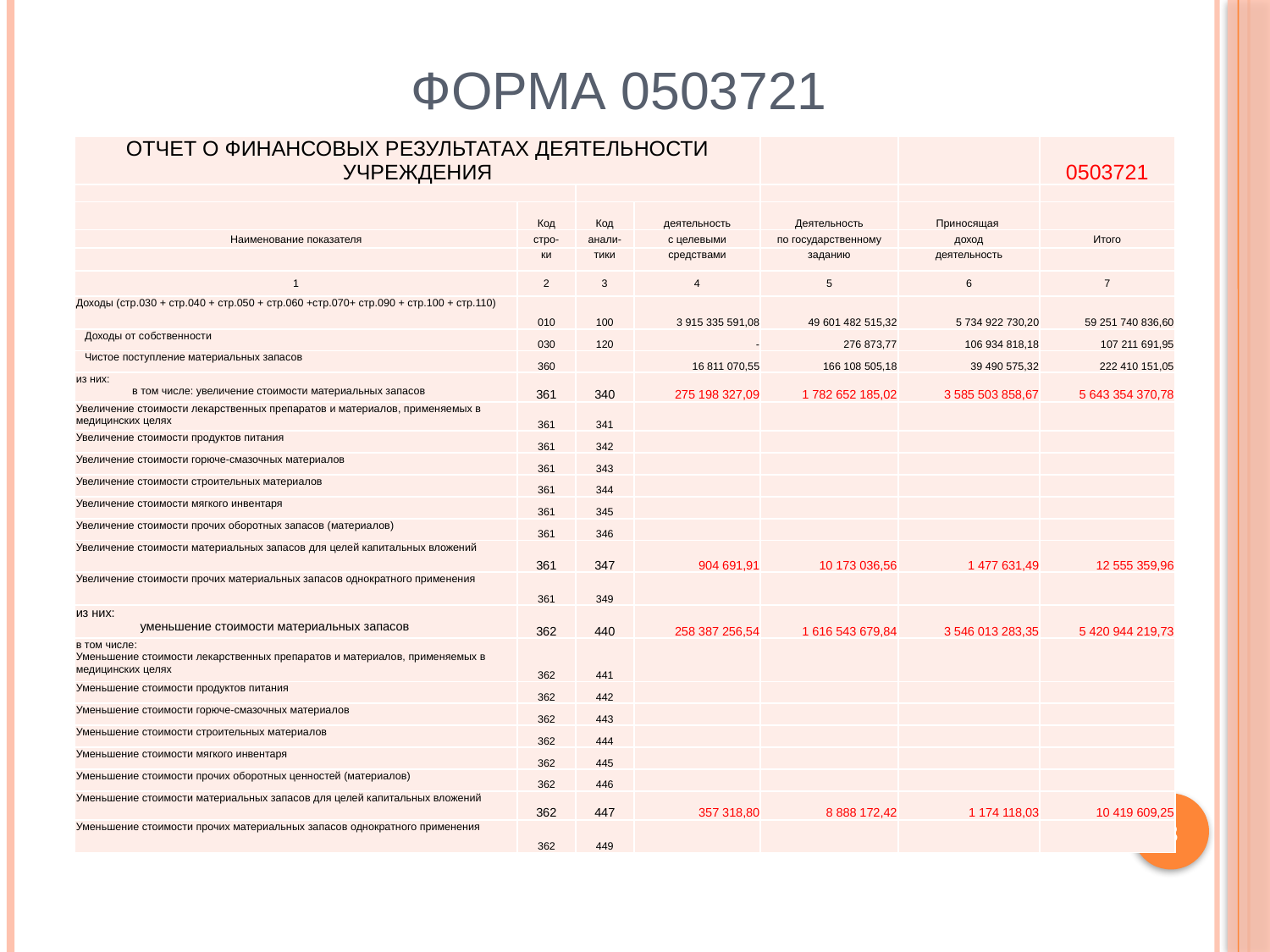

# Форма 0503721
| ОТЧЕТ О ФИНАНСОВЫХ РЕЗУЛЬТАТАХ ДЕЯТЕЛЬНОСТИ УЧРЕЖДЕНИЯ |  |  |  |  |  | 0503721 |
| --- | --- | --- | --- | --- | --- | --- |
|  |  |  |  |  |  |  |
|  | Код | Код | деятельность | Деятельность | Приносящая |  |
| Наименование показателя | стро- | анали- | с целевыми | по государственному | доход | Итого |
|  | ки | тики | средствами | заданию | деятельность |  |
| 1 | 2 | 3 | 4 | 5 | 6 | 7 |
| Доходы (стр.030 + стр.040 + стр.050 + стр.060 +стр.070+ стр.090 + стр.100 + стр.110) | 010 | 100 | 3 915 335 591,08 | 49 601 482 515,32 | 5 734 922 730,20 | 59 251 740 836,60 |
| Доходы от собственности | 030 | 120 | - | 276 873,77 | 106 934 818,18 | 107 211 691,95 |
| Чистое поступление материальных запасов | 360 |  | 16 811 070,55 | 166 108 505,18 | 39 490 575,32 | 222 410 151,05 |
| из них: в том числе: увеличение стоимости материальных запасов | 361 | 340 | 275 198 327,09 | 1 782 652 185,02 | 3 585 503 858,67 | 5 643 354 370,78 |
| Увеличение стоимости лекарственных препаратов и материалов, применяемых в медицинских целях | 361 | 341 |  |  |  |  |
| Увеличение стоимости продуктов питания | 361 | 342 |  |  |  |  |
| Увеличение стоимости горюче-смазочных материалов | 361 | 343 |  |  |  |  |
| Увеличение стоимости строительных материалов | 361 | 344 |  |  |  |  |
| Увеличение стоимости мягкого инвентаря | 361 | 345 |  |  |  |  |
| Увеличение стоимости прочих оборотных запасов (материалов) | 361 | 346 |  |  |  |  |
| Увеличение стоимости материальных запасов для целей капитальных вложений | 361 | 347 | 904 691,91 | 10 173 036,56 | 1 477 631,49 | 12 555 359,96 |
| Увеличение стоимости прочих материальных запасов однократного применения | 361 | 349 |  |  |  |  |
| из них: уменьшение стоимости материальных запасов | 362 | 440 | 258 387 256,54 | 1 616 543 679,84 | 3 546 013 283,35 | 5 420 944 219,73 |
| в том числе: Уменьшение стоимости лекарственных препаратов и материалов, применяемых в медицинских целях | 362 | 441 |  |  |  |  |
| Уменьшение стоимости продуктов питания | 362 | 442 |  |  |  |  |
| Уменьшение стоимости горюче-смазочных материалов | 362 | 443 |  |  |  |  |
| Уменьшение стоимости строительных материалов | 362 | 444 |  |  |  |  |
| Уменьшение стоимости мягкого инвентаря | 362 | 445 |  |  |  |  |
| Уменьшение стоимости прочих оборотных ценностей (материалов) | 362 | 446 |  |  |  |  |
| Уменьшение стоимости материальных запасов для целей капитальных вложений | 362 | 447 | 357 318,80 | 8 888 172,42 | 1 174 118,03 | 10 419 609,25 |
| Уменьшение стоимости прочих материальных запасов однократного применения | 362 | 449 |  |  |  |  |
3